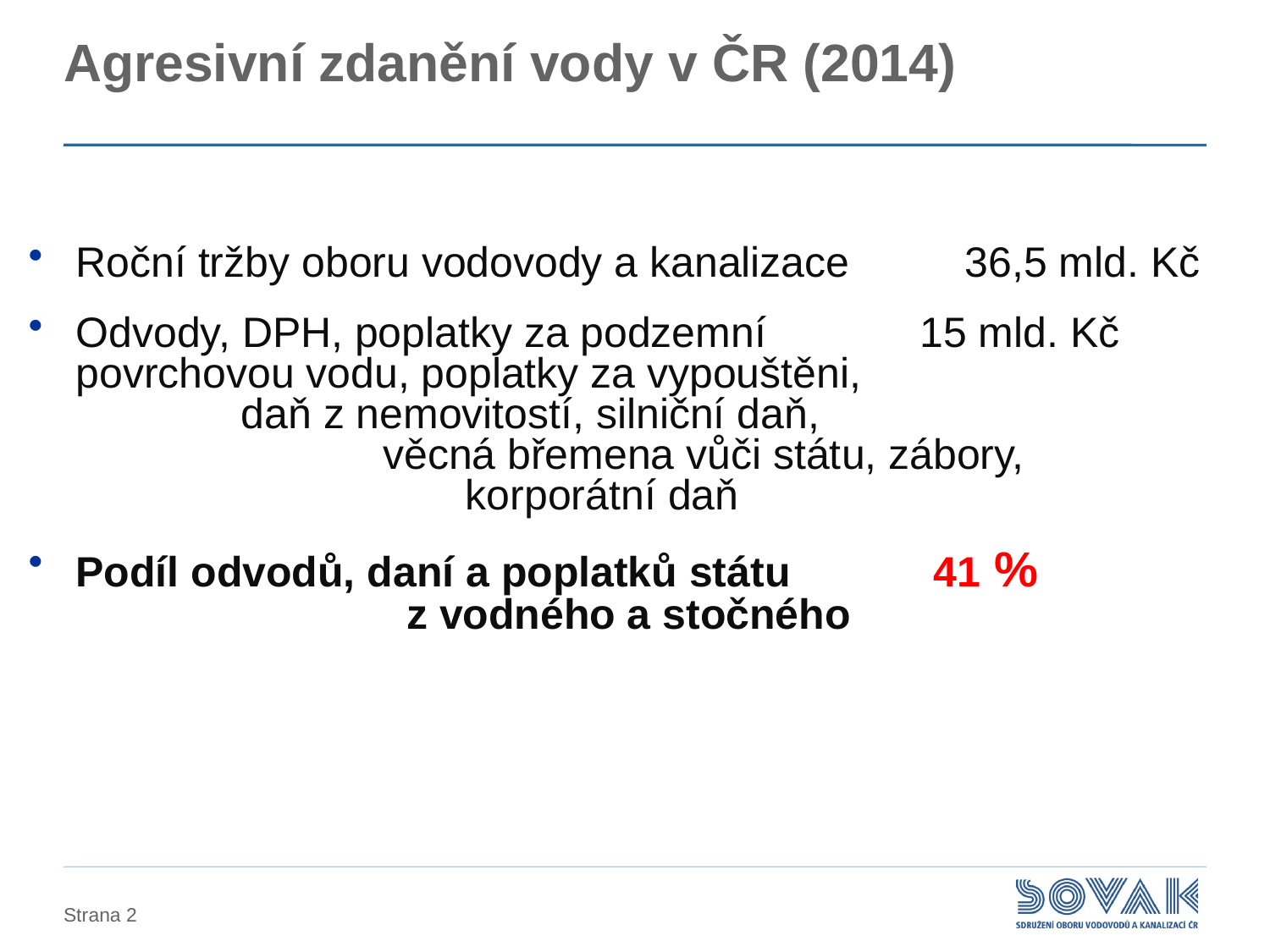

# Agresivní zdanění vody v ČR (2014)

Roční tržby oboru vodovody a kanalizace	36,5 mld. Kč
Odvody, DPH, poplatky za podzemní             15 mld. Kč povrchovou vodu, poplatky za vypouštěni,                                               daň z nemovitostí, silniční daň,                                                               věcná břemena vůči státu, zábory,                                                    korporátní daň
Podíl odvodů, daní a poplatků státu            41 %                                              z vodného a stočného